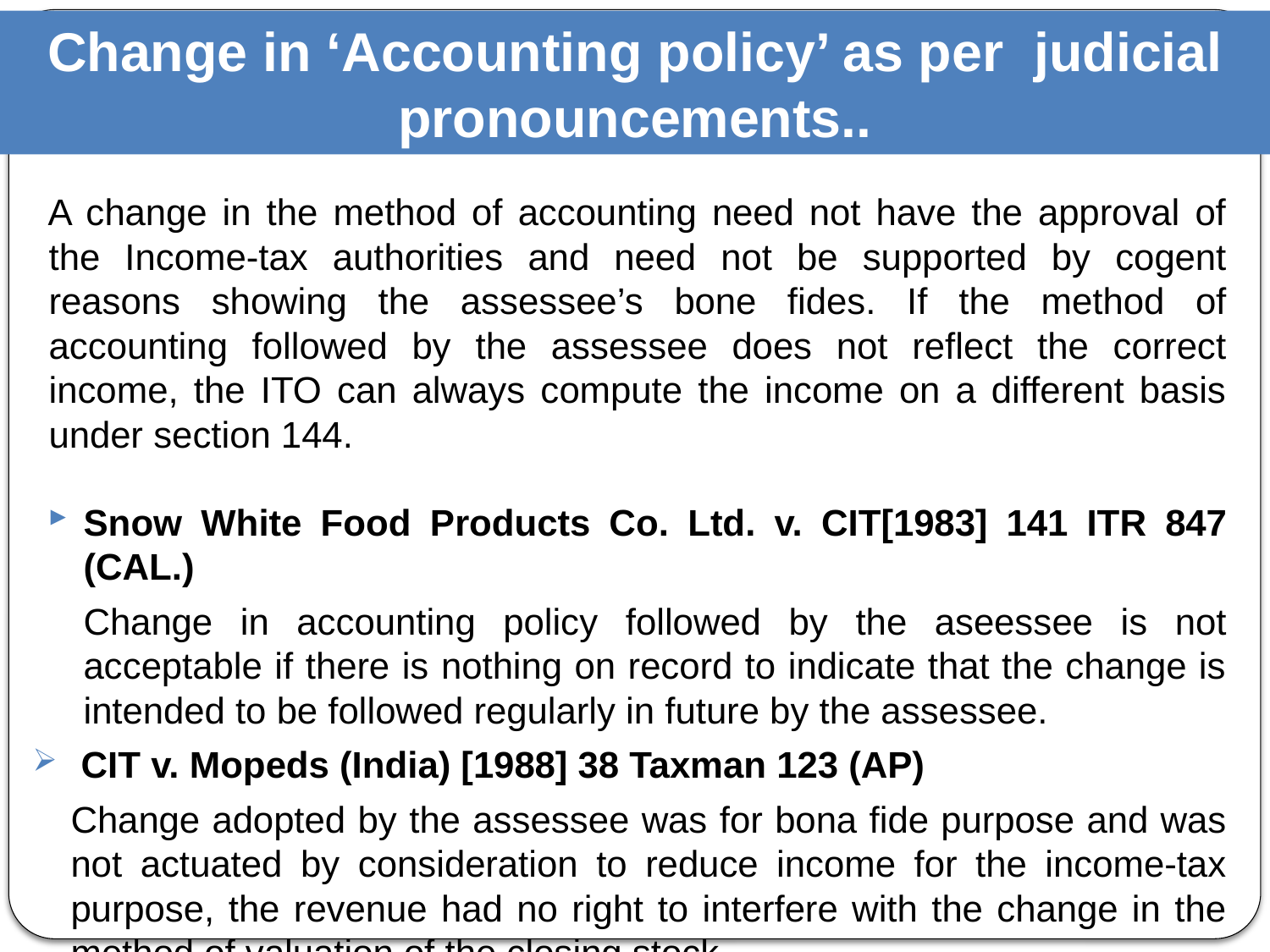

Change in ‘Accounting policy’ as per  judicial pronouncements..
A change in the method of accounting need not have the approval of the Income-tax authorities and need not be supported by cogent reasons showing the assessee’s bone fides. If the method of accounting followed by the assessee does not reflect the correct income, the ITO can always compute the income on a different basis under section 144.

Snow White Food Products Co. Ltd. v. CIT[1983] 141 ITR 847 (CAL.)
	Change in accounting policy followed by the aseessee is not acceptable if there is nothing on record to indicate that the change is intended to be followed regularly in future by the assessee.
 CIT v. Mopeds (India) [1988] 38 Taxman 123 (AP)
	Change adopted by the assessee was for bona fide purpose and was not actuated by consideration to reduce income for the income-tax purpose, the revenue had no right to interfere with the change in the method of valuation of the closing stock.
Also see: CIT  v. Dalmia Cement (Bharat) Ltd. [1995] 82 Taxman 255 (Delhi)